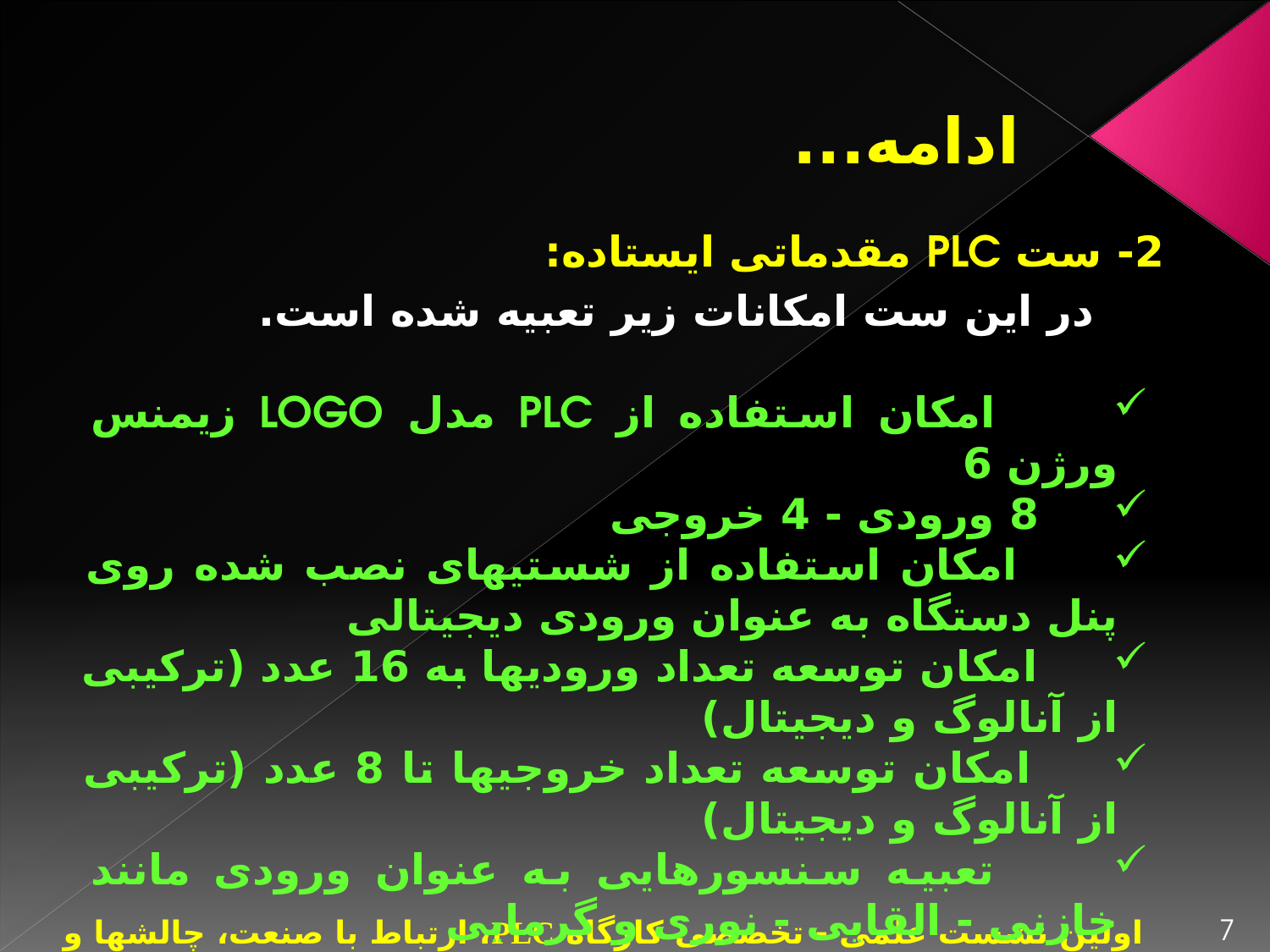

ادامه...
2- ست PLC مقدماتی ایستاده:
     در این ست امکانات زیر تعبیه شده است.

     امکان استفاده از PLC مدل LOGO زیمنس ورژن 6
     8 ورودی - 4 خروجی
     امکان استفاده از شستی‏های نصب شده روی پنل دستگاه به عنوان ورودی دیجیتالی
     امکان توسعه تعداد ورودی‏ها به 16 عدد (ترکیبی از آنالوگ و دیجیتال)
     امکان توسعه تعداد خروجی‏ها تا 8 عدد (ترکیبی از آنالوگ و دیجیتال)
     تعبیه سنسورهایی به عنوان ورودی مانند خازنی - القایی - نوری و گرمایی
7
اولین نشست علمی - تخصصی کارگاه PLC، ارتباط با صنعت، چالش‏ها و راهکارها – بهمن 93